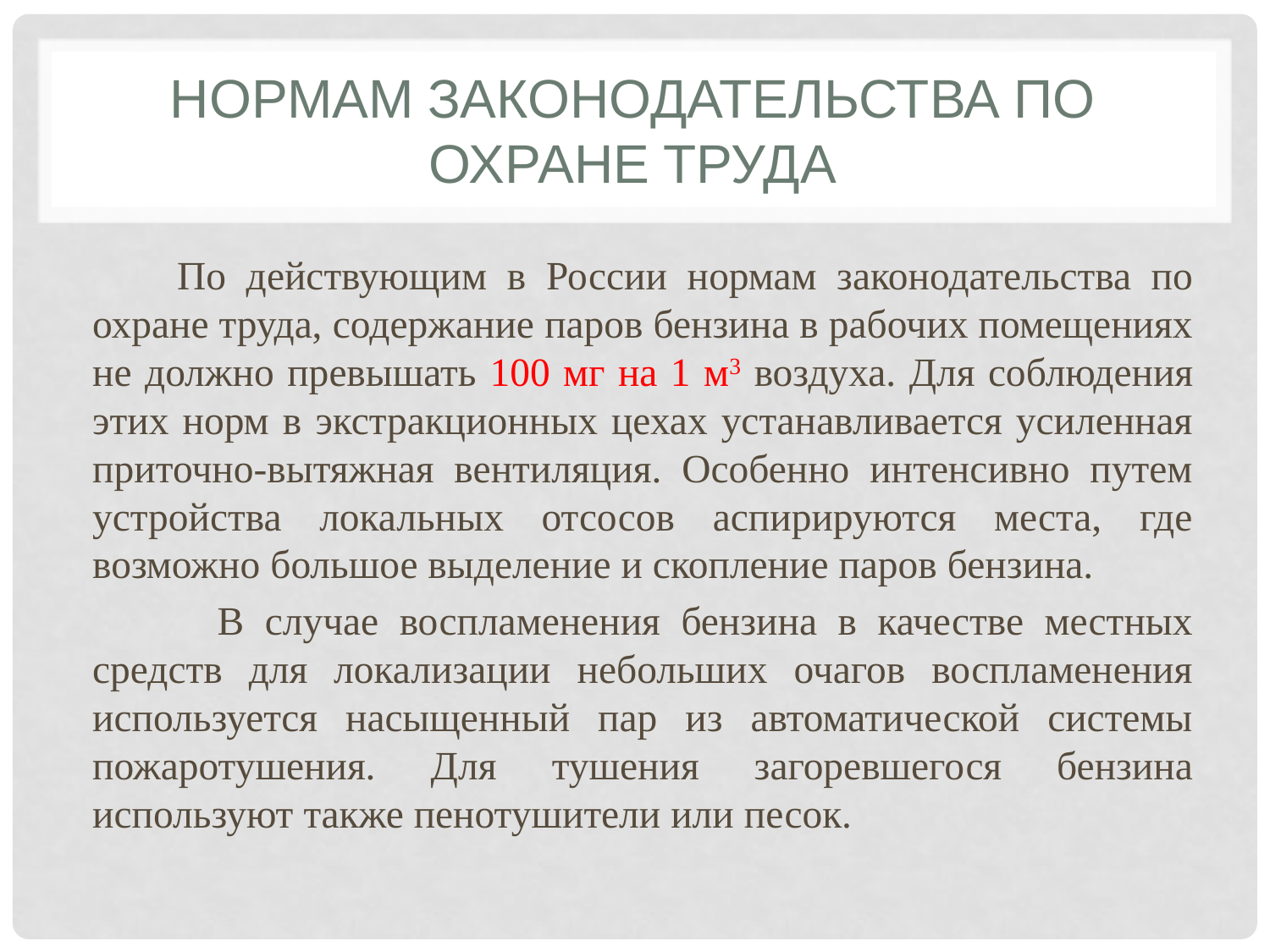

# нормам законодательства по охране труда
    По действующим в России нормам законодательства по охране труда, содержание паров бензина в рабочих помещениях не должно превышать 100 мг на 1 м3 воздуха. Для соблюдения этих норм в экстракционных цехах устанавливается усиленная приточно-вытяжная вентиляция. Особенно интенсивно путем устройства локальных отсосов аспирируются места, где возможно большое выделение и скопление паров бензина.
      В случае воспламенения бензина в качестве местных средств для локализации небольших очагов воспламенения используется насыщенный пар из автоматической системы пожаротушения. Для тушения загоревшегося бензина используют также пенотушители или песок.